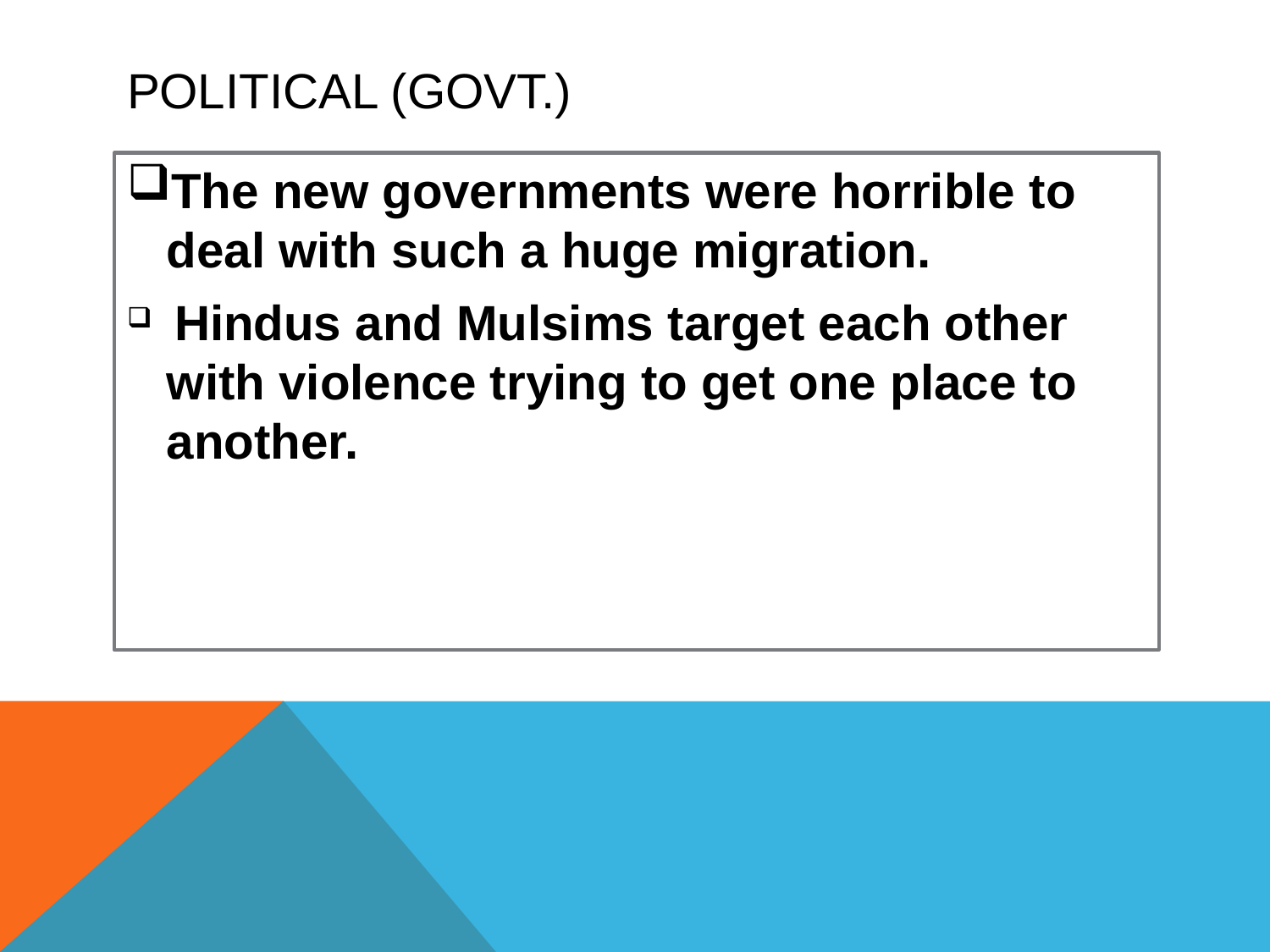

# Political (govt.)
The new governments were horrible to deal with such a huge migration.
 Hindus and Mulsims target each other with violence trying to get one place to another.